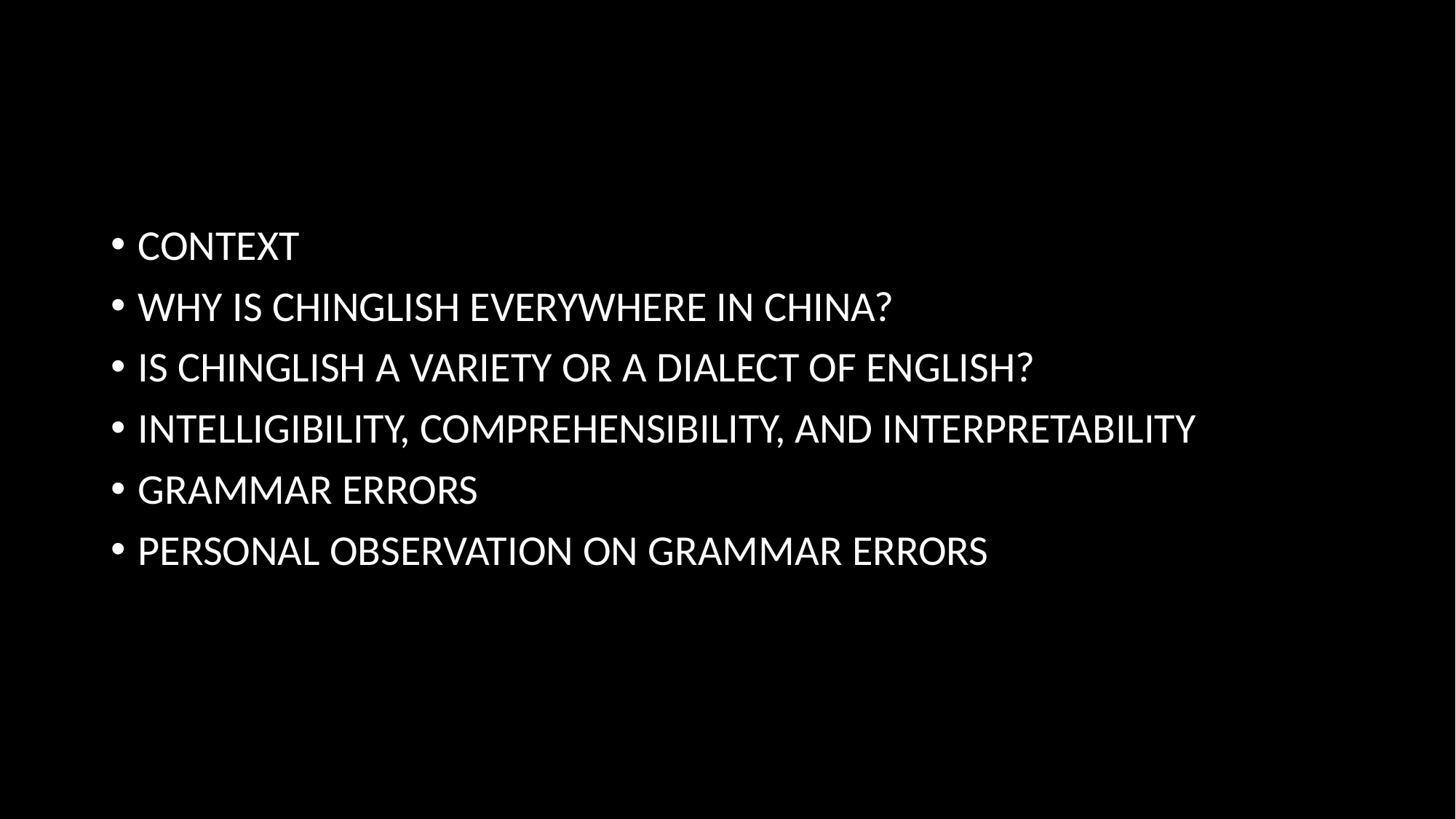

#
CONTEXT
WHY IS CHINGLISH EVERYWHERE IN CHINA?
IS CHINGLISH A VARIETY OR A DIALECT OF ENGLISH?
INTELLIGIBILITY, COMPREHENSIBILITY, AND INTERPRETABILITY
GRAMMAR ERRORS
PERSONAL OBSERVATION ON GRAMMAR ERRORS